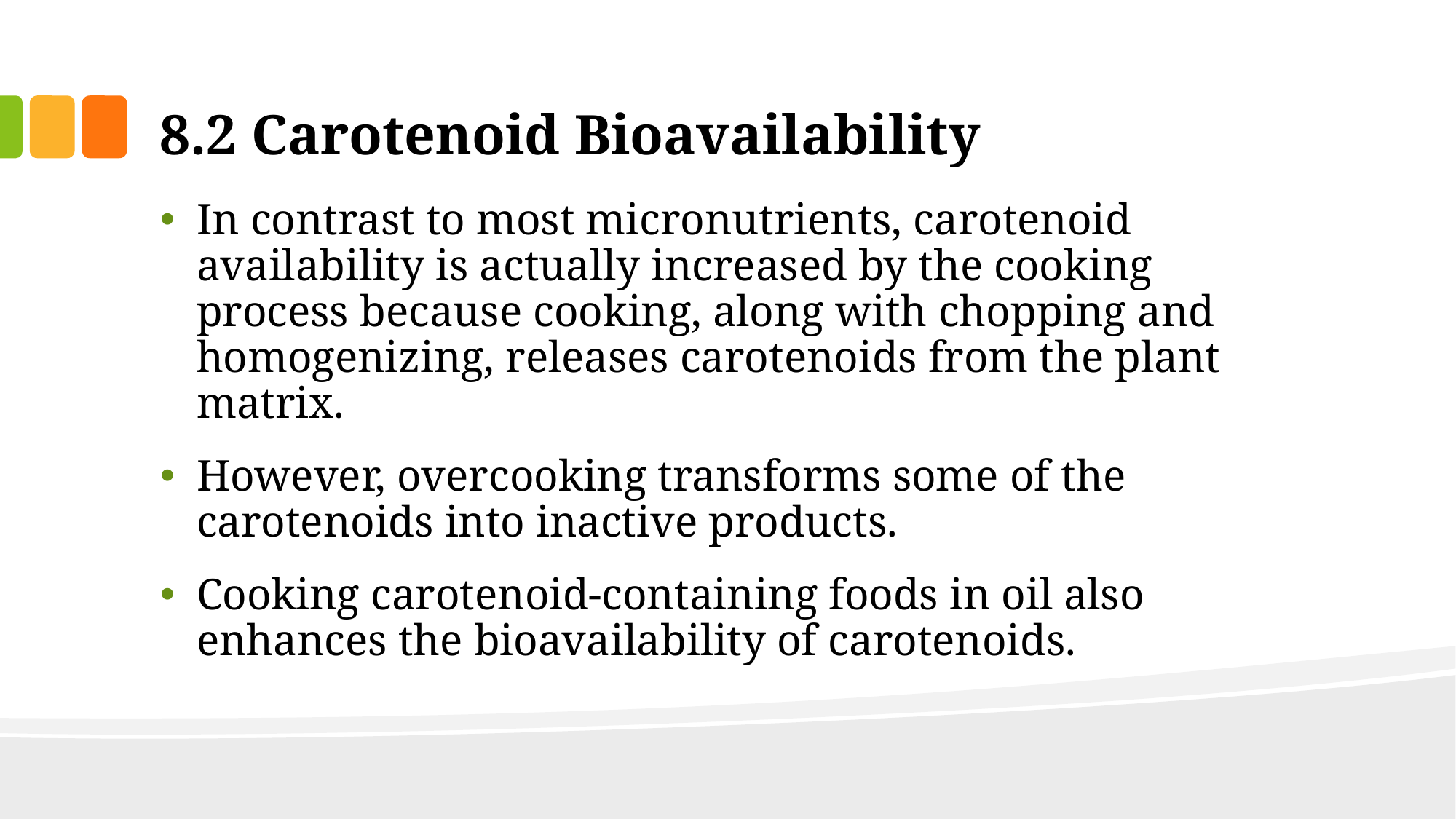

# 8.2 Carotenoid Bioavailability
In contrast to most micronutrients, carotenoid availability is actually increased by the cooking process because cooking, along with chopping and homogenizing, releases carotenoids from the plant matrix.
However, overcooking transforms some of the carotenoids into inactive products.
Cooking carotenoid-containing foods in oil also enhances the bioavailability of carotenoids.